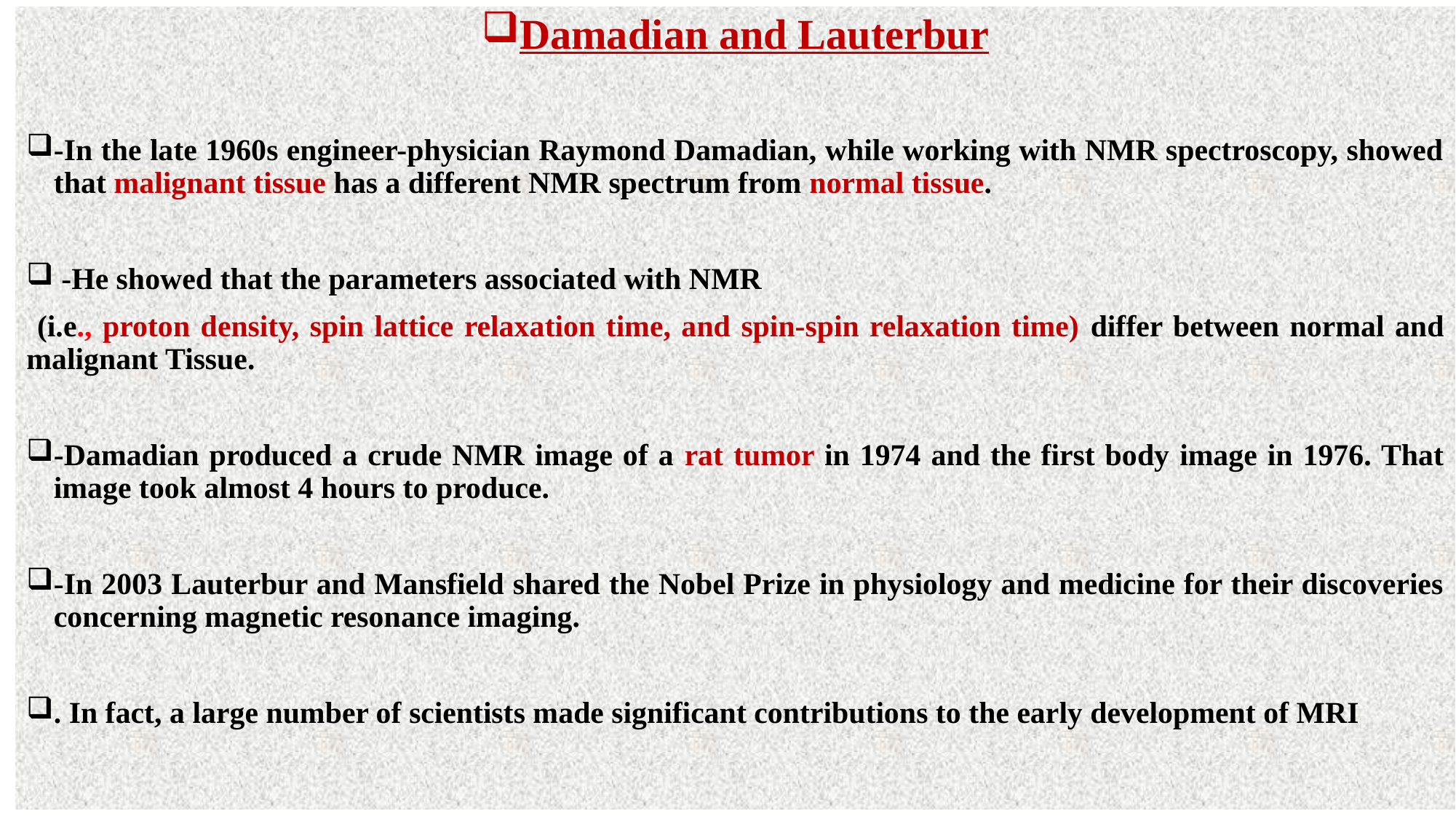

Damadian and Lauterbur

-In the late 1960s engineer-physician Raymond Damadian, while working with NMR spectroscopy, showed that malignant tissue has a different NMR spectrum from normal tissue.

 -He showed that the parameters associated with NMR
 (i.e., proton density, spin lattice relaxation time, and spin-spin relaxation time) differ between normal and malignant Tissue.

-Damadian produced a crude NMR image of a rat tumor in 1974 and the first body image in 1976. That image took almost 4 hours to produce.

-In 2003 Lauterbur and Mansfield shared the Nobel Prize in physiology and medicine for their discoveries concerning magnetic resonance imaging.

. In fact, a large number of scientists made significant contributions to the early development of MRI

,.